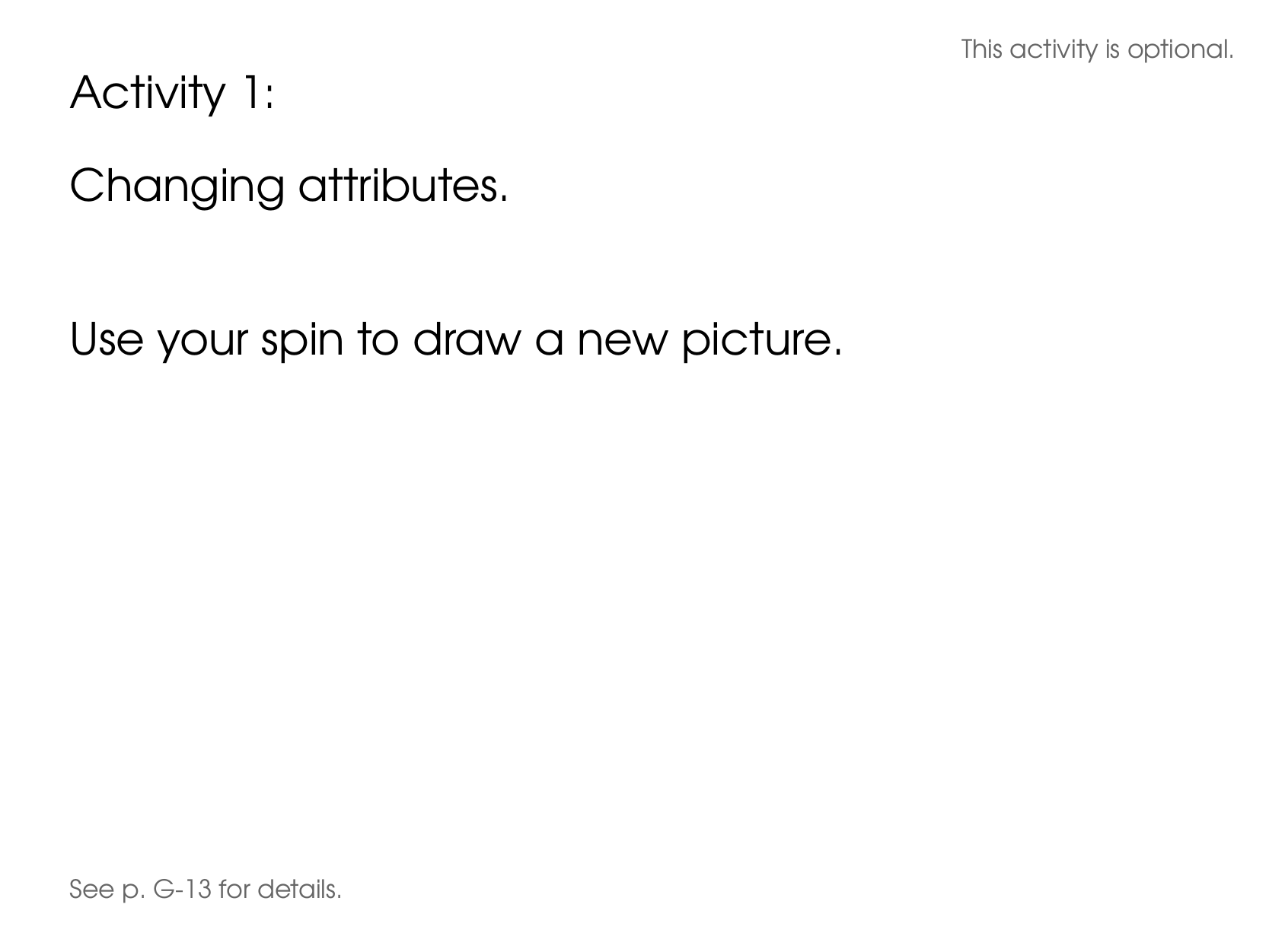

This activity is optional.
Activity 1:
Changing attributes.

Use your spin to draw a new picture.
See p. G-13 for details.